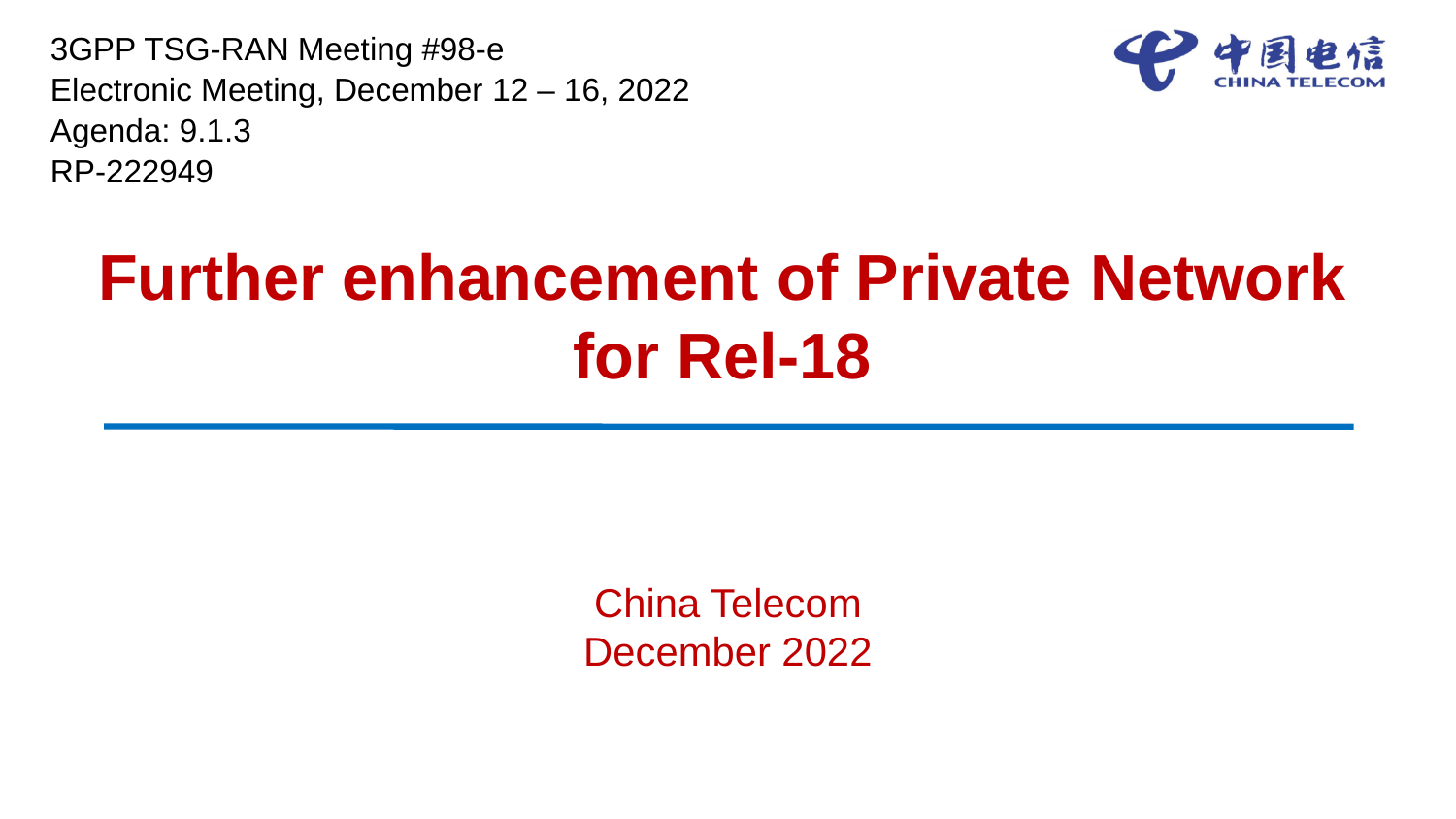

3GPP TSG-RAN Meeting #98-e
Electronic Meeting, December 12 – 16, 2022
Agenda: 9.1.3
RP-222949
# Further enhancement of Private Network for Rel-18
China Telecom
December 2022